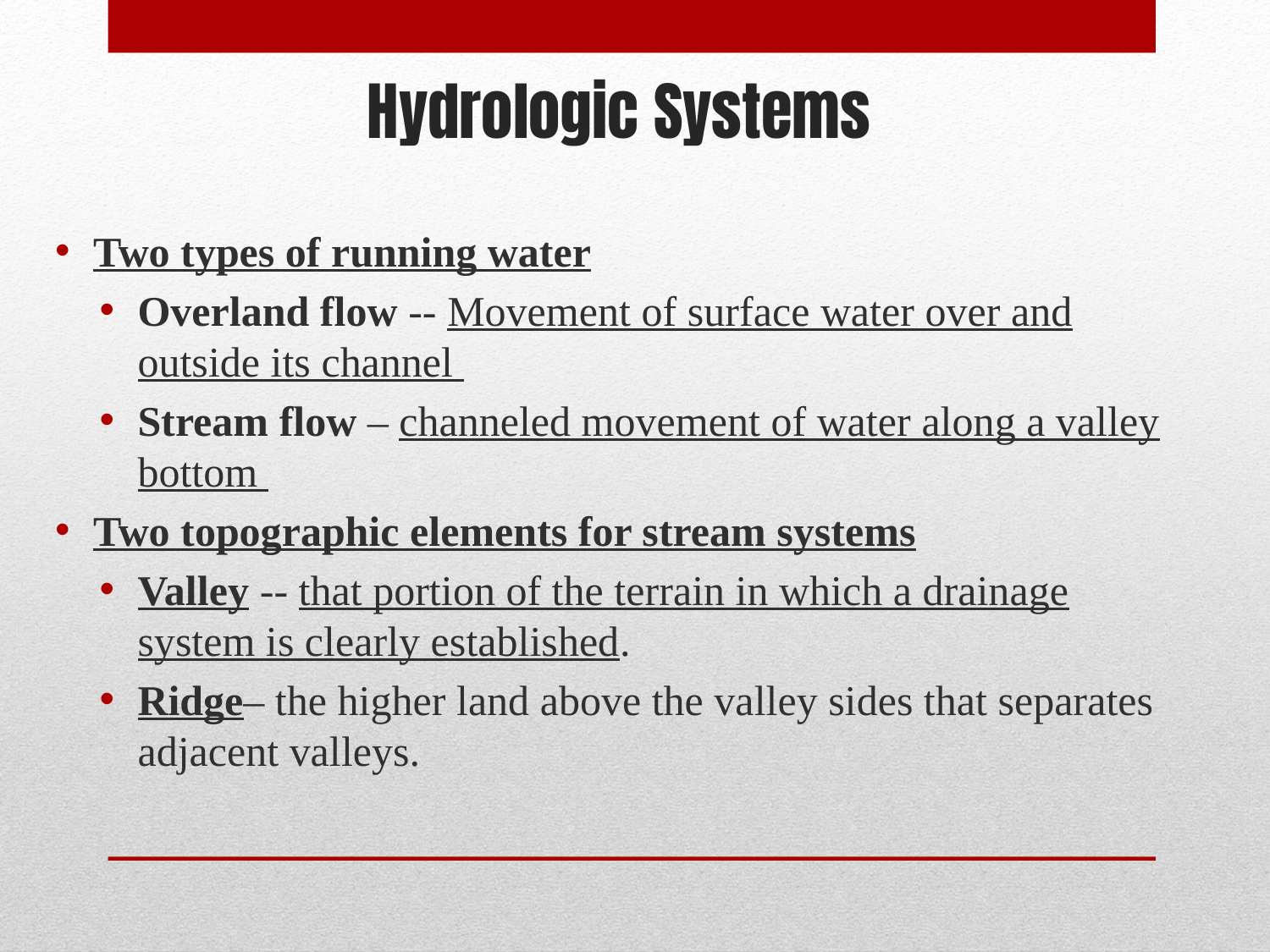

Hydrologic Systems
Two types of running water
Overland flow -- Movement of surface water over and outside its channel
Stream flow – channeled movement of water along a valley bottom
Two topographic elements for stream systems
Valley -- that portion of the terrain in which a drainage system is clearly established.
Ridge– the higher land above the valley sides that separates adjacent valleys.